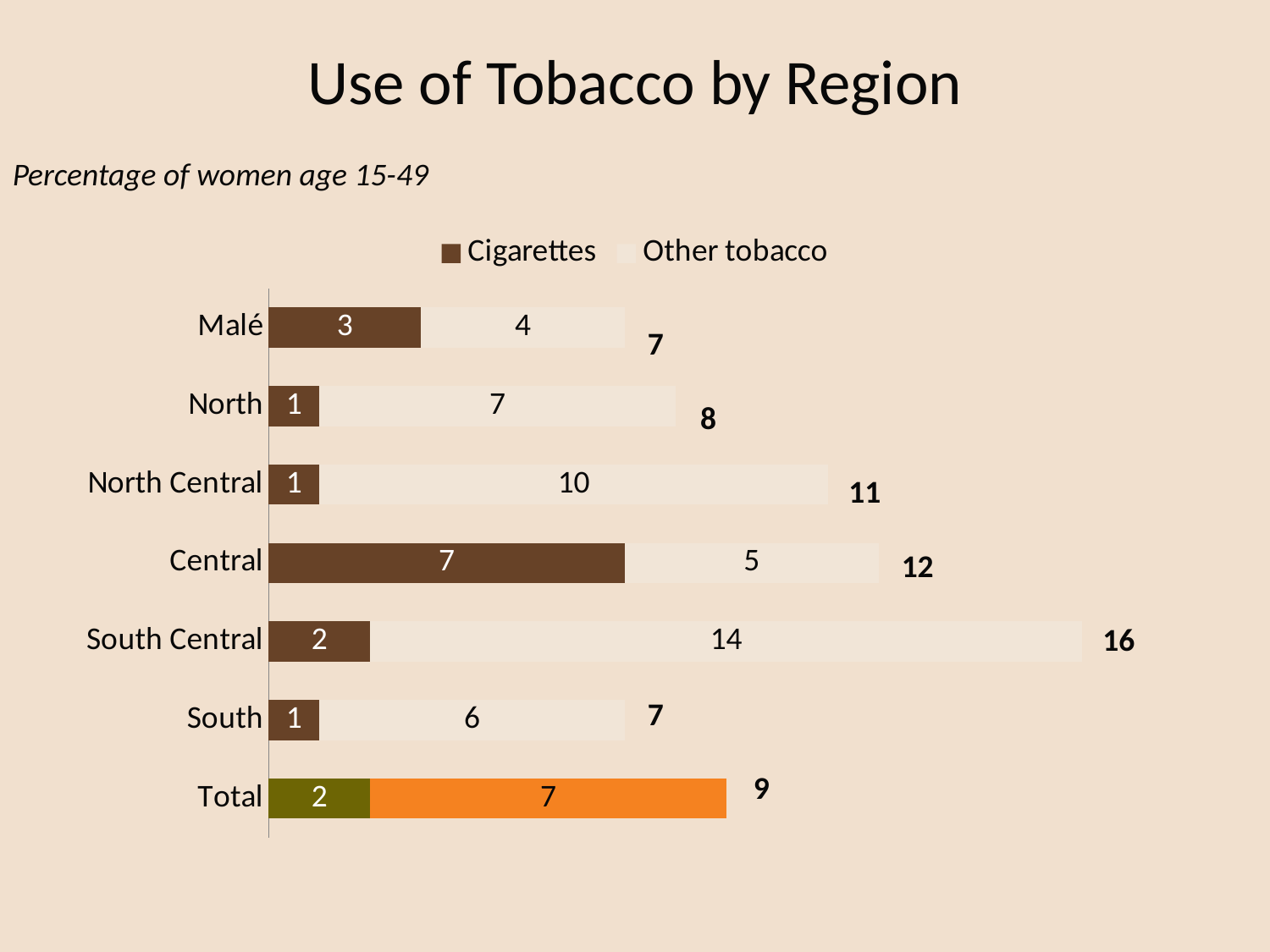

# Use of Tobacco by Region
Percentage of women age 15-49

### Chart

| Category | Cigarettes | Other tobacco |
|---|---|---|
| Total | 2.0 | 7.0 |
| South | 1.0 | 6.0 |
| South Central | 2.0 | 14.0 |
| Central | 7.0 | 5.0 |
| North Central | 1.0 | 10.0 |
| North | 1.0 | 7.0 |
| Malé | 3.0 | 4.0 |
7
8
11
12
16
7
9